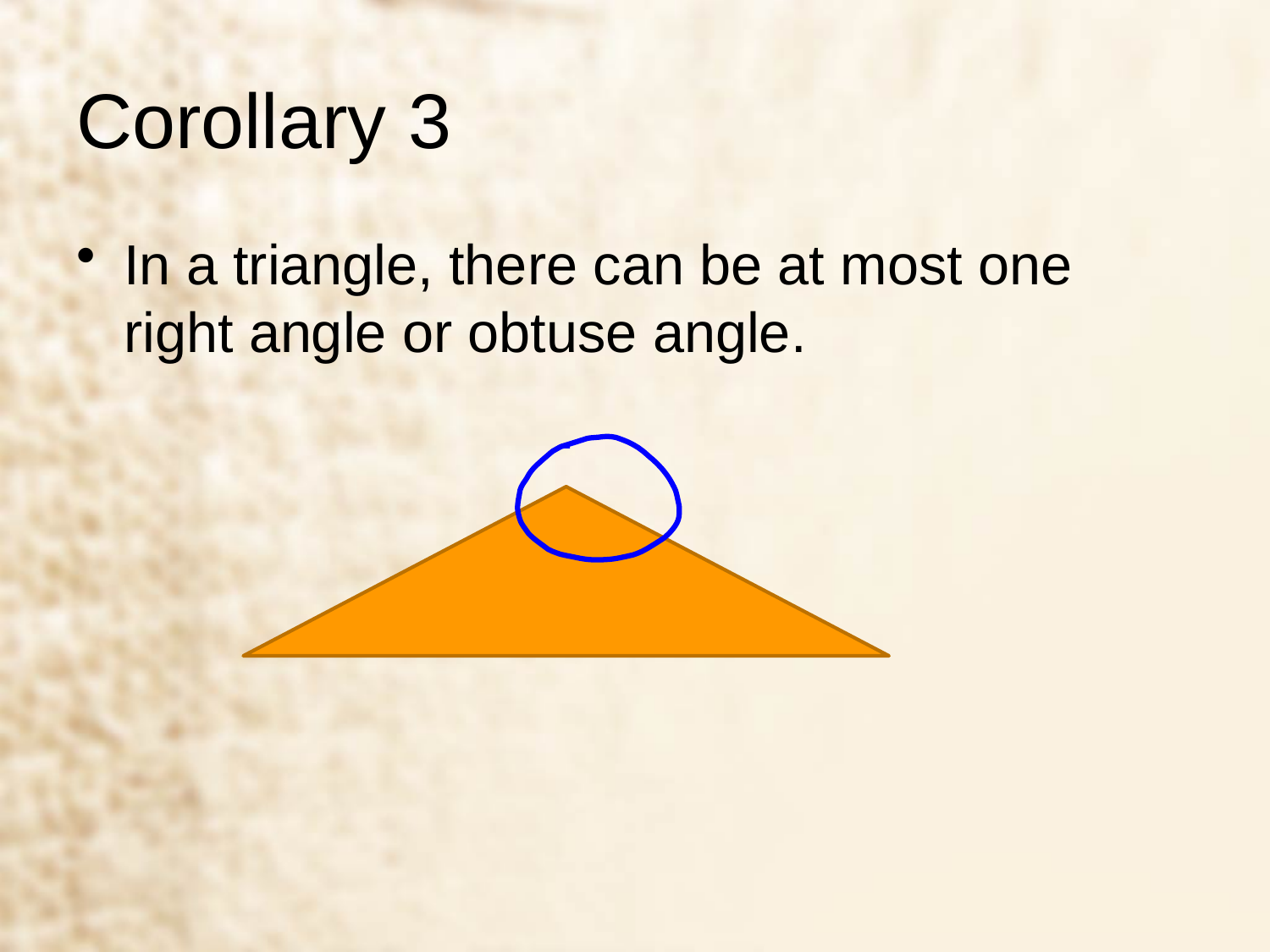

# Corollary 3
In a triangle, there can be at most one right angle or obtuse angle.